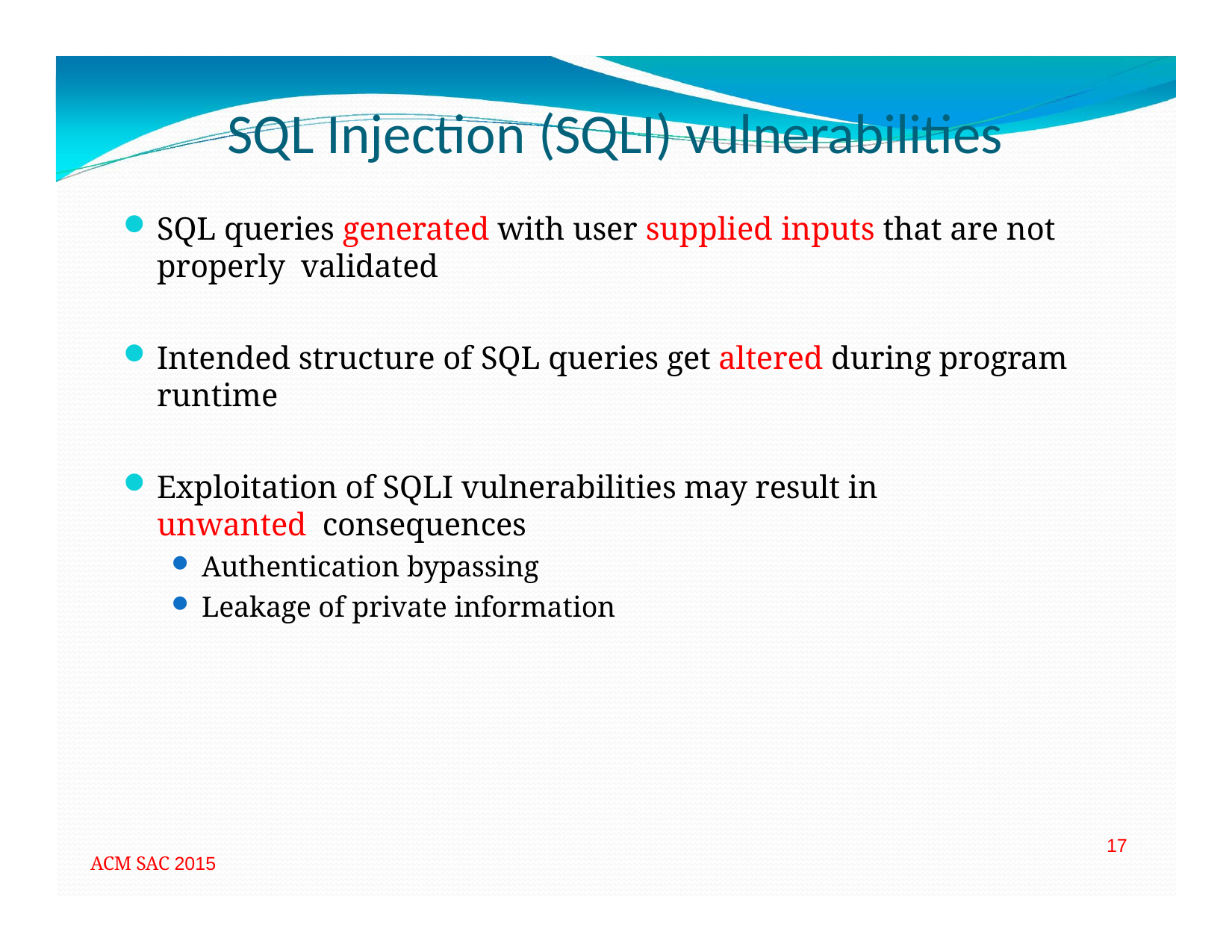

# SQL Injection (SQLI) vulnerabilities
SQL queries generated with user supplied inputs that are not properly  validated

Intended structure of SQL queries get altered during program runtime

Exploitation of SQLI vulnerabilities may result in unwanted  consequences
Authentication bypassing
Leakage of private information
17
ACM SAC 2015